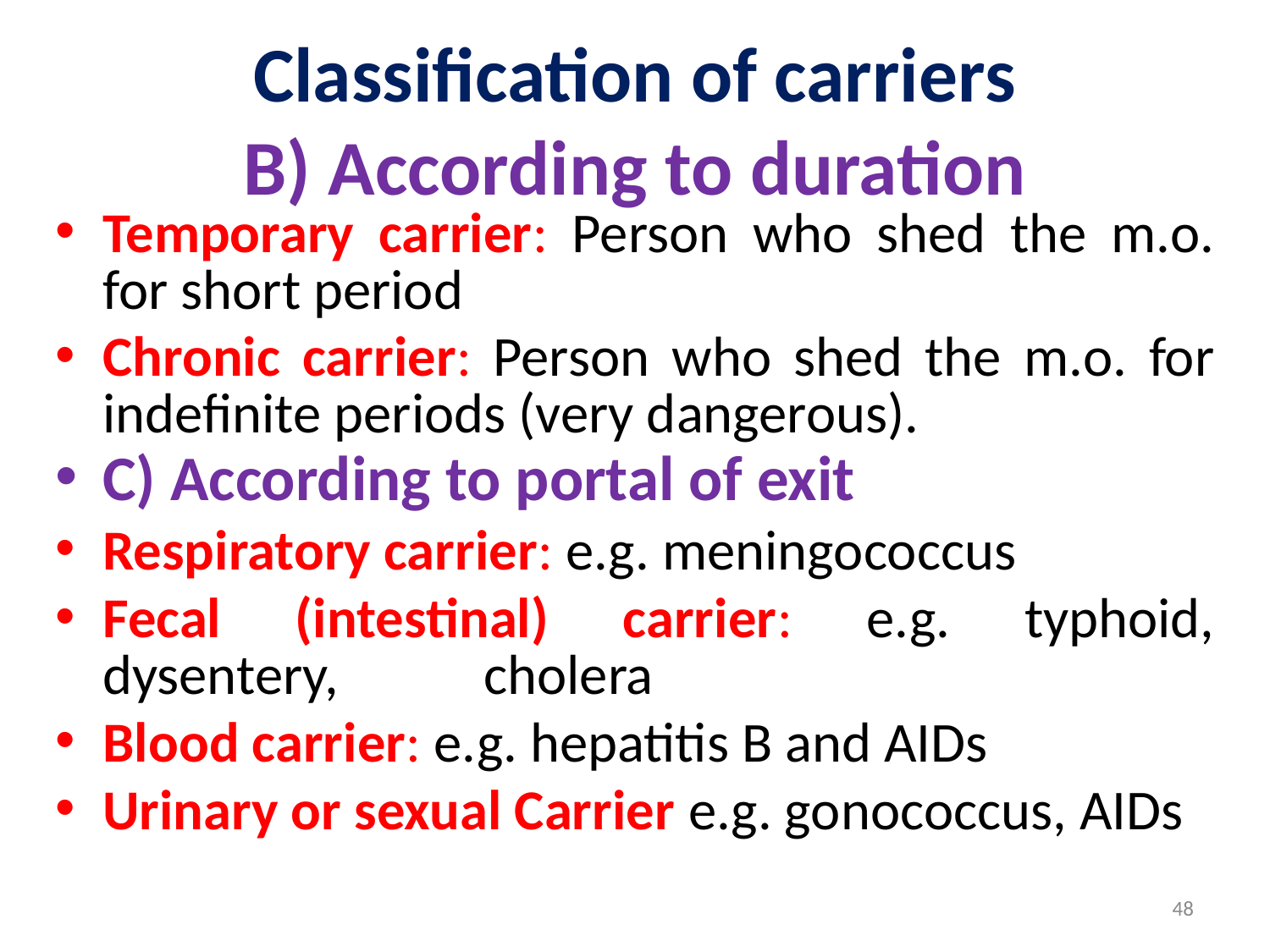

# Classification of carriers B) According to duration
Temporary carrier: Person who shed the m.o. for short period
Chronic carrier:	Person who shed the m.o. for indefinite periods (very dangerous).
C) According to portal of exit
Respiratory carrier: e.g. meningococcus
Fecal (intestinal) carrier: e.g. typhoid, dysentery, 		cholera
Blood carrier: e.g. hepatitis B and AIDs
Urinary or sexual Carrier e.g. gonococcus, AIDs

48